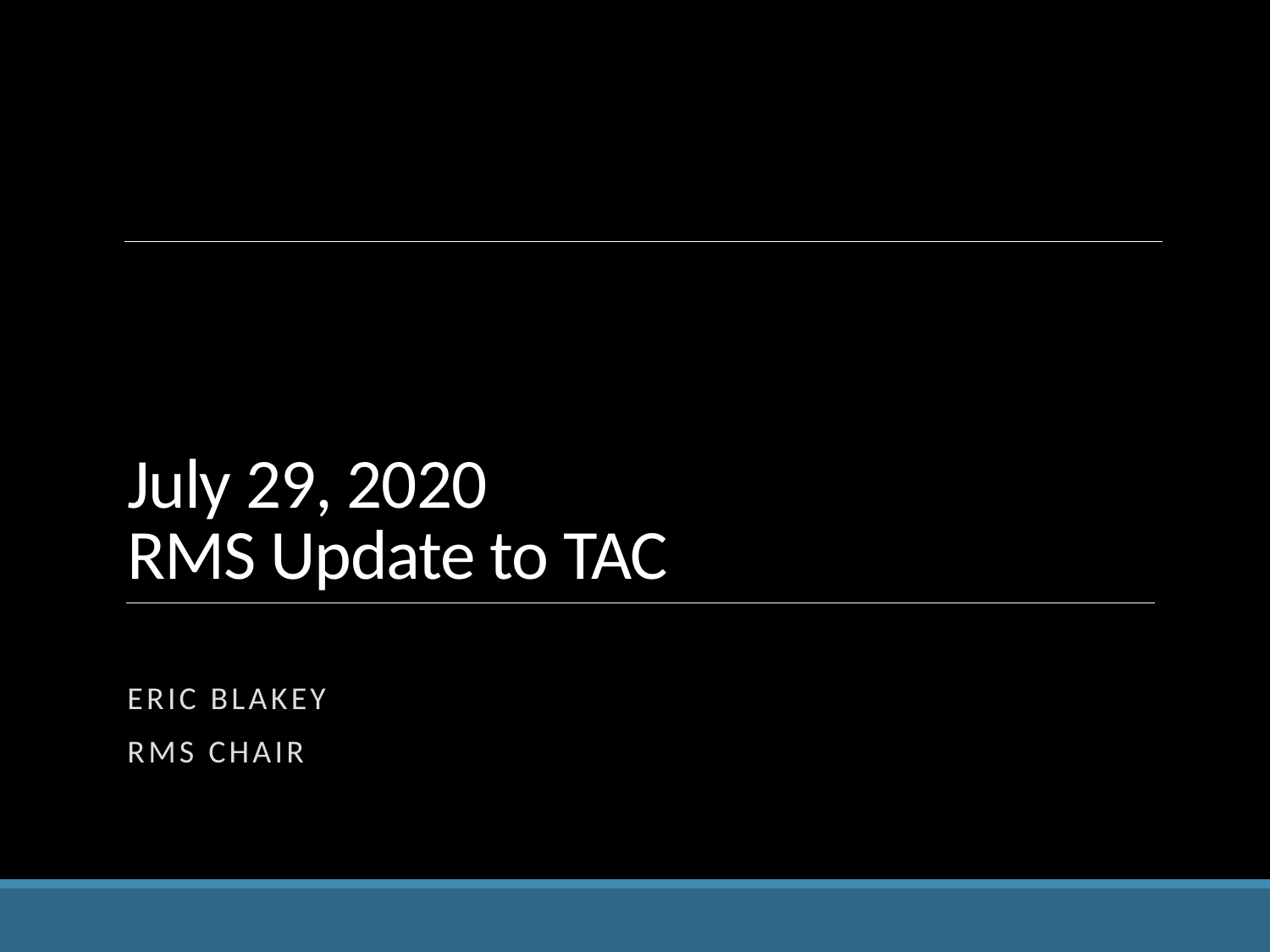

# July 29, 2020 RMS Update to TAC

Eric Blakey
RMS Chair